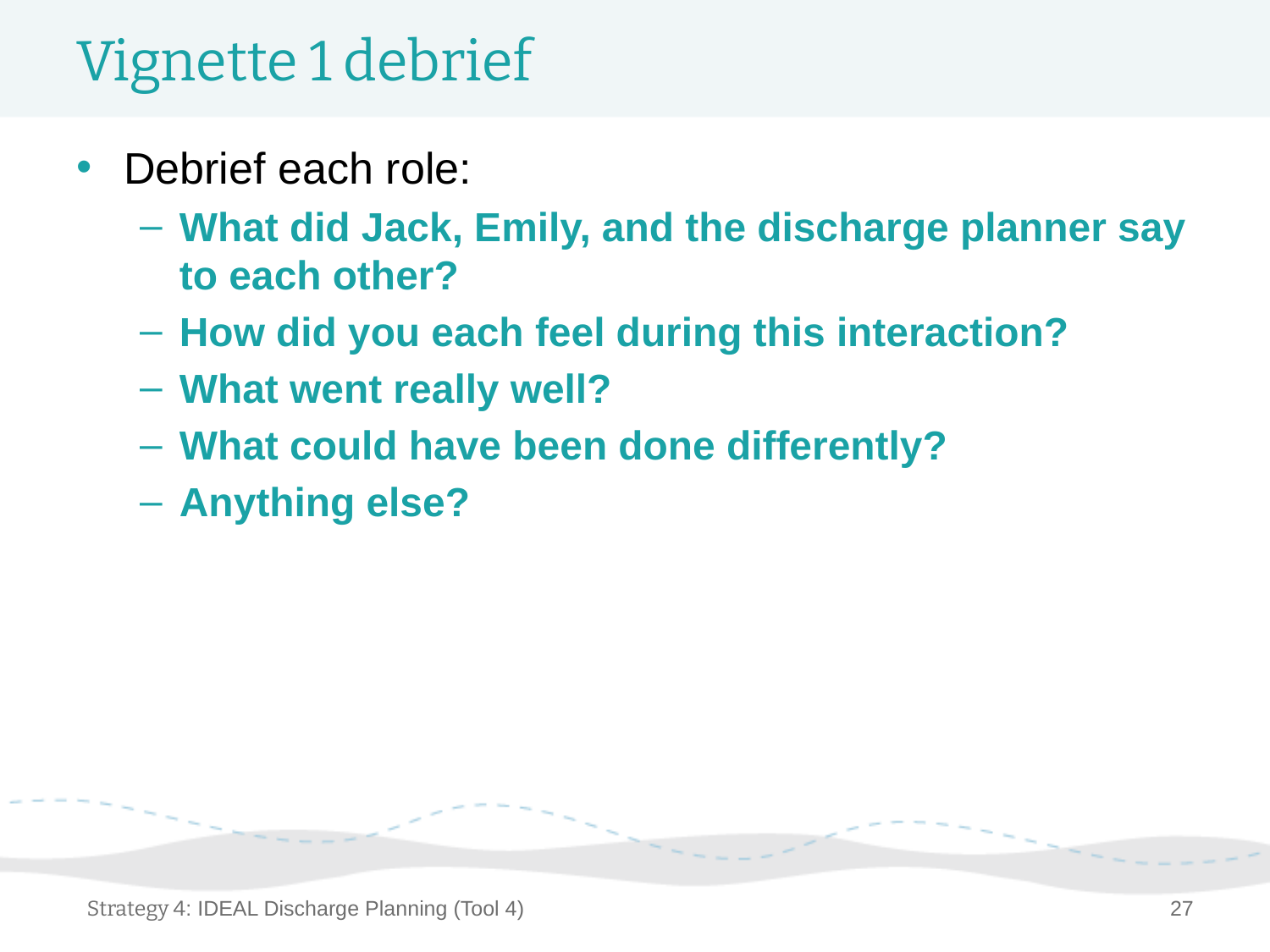

# Vignette 1 debrief
Debrief each role:
What did Jack, Emily, and the discharge planner say to each other?
How did you each feel during this interaction?
What went really well?
What could have been done differently?
Anything else?
Strategy 4: IDEAL Discharge Planning (Tool 4)
27